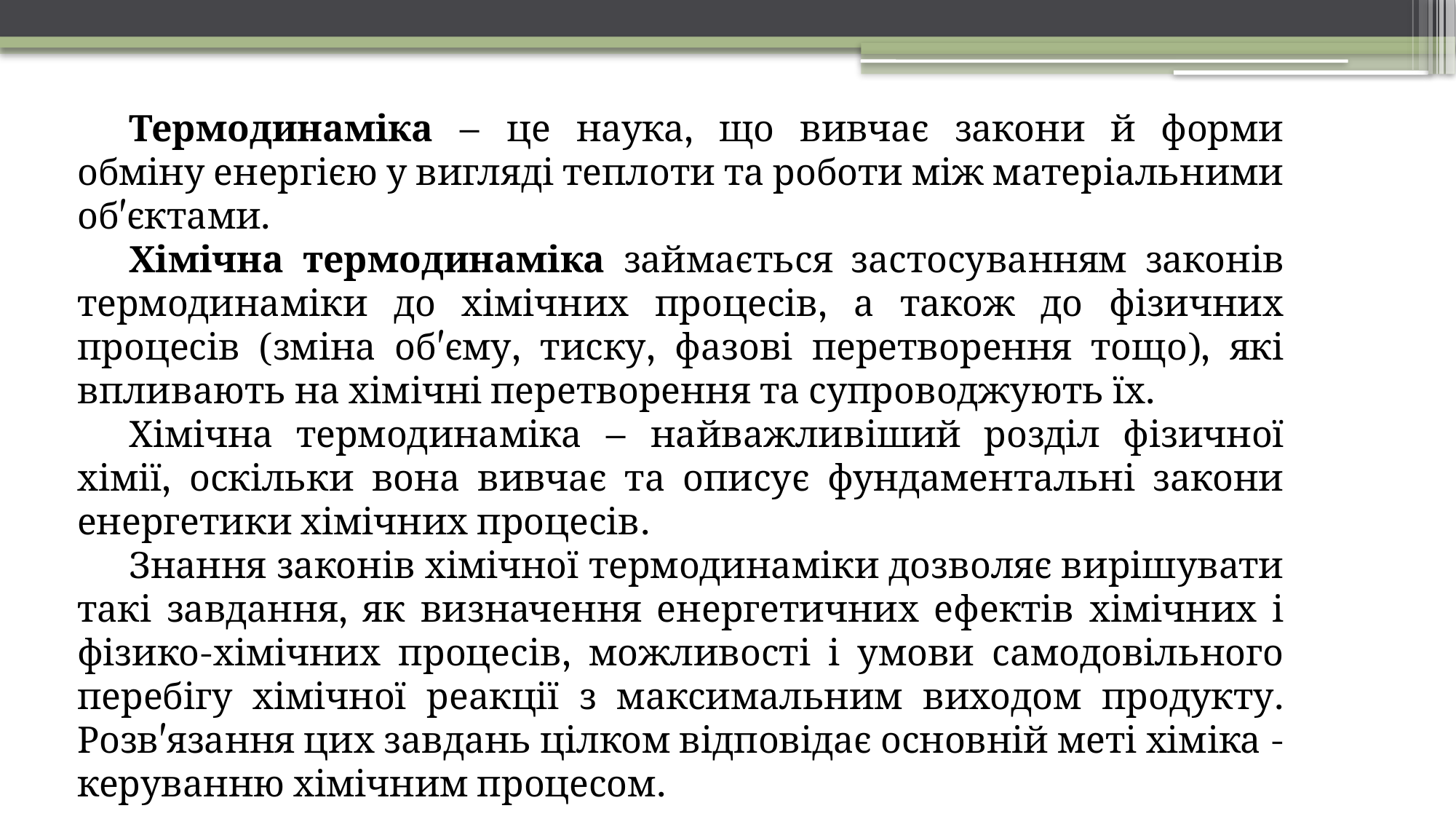

Термодинаміка – це наука, що вивчає закони й форми обміну енергією у вигляді теплоти та роботи між матеріальними об'єктами.
Хімічна термодинаміка займається застосуванням законів термодинаміки до хімічних процесів, а також до фізичних процесів (зміна об'єму, тиску, фазові перетворення тощо), які впливають на хімічні перетворення та супроводжують їх.
Хімічна термодинаміка – найважливіший розділ фізичної хімії, оскільки вона вивчає та описує фундаментальні закони енергетики хімічних процесів.
Знання законів хімічної термодинаміки дозволяє вирішувати такі завдання, як визначення енергетичних ефектів хімічних і фізико-хімічних процесів, можливості і умови самодовільного перебігу хімічної реакції з максимальним виходом продукту. Розв'язання цих завдань цілком відповідає основній меті хіміка - керуванню хімічним процесом.